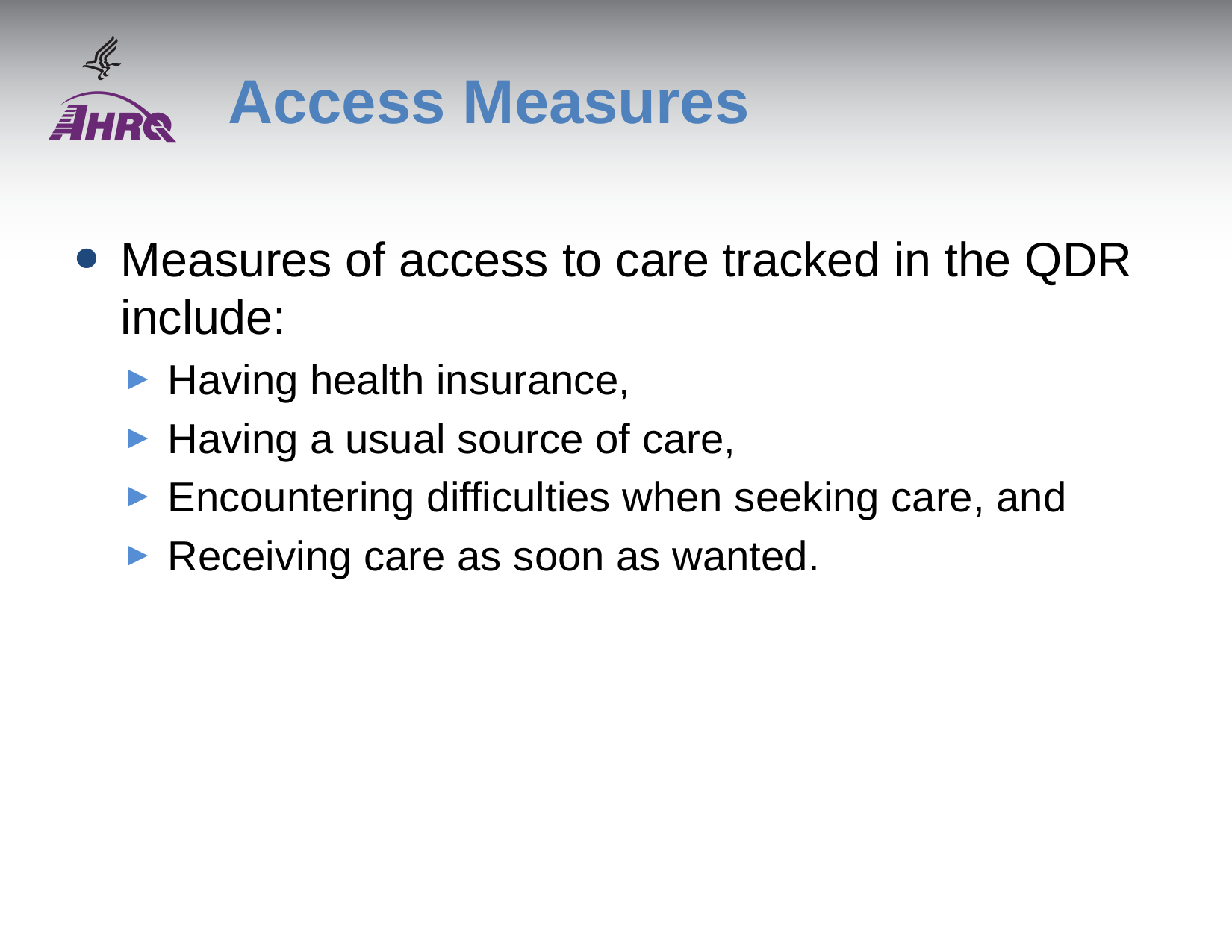

# Access Measures
Measures of access to care tracked in the QDR include:
Having health insurance,
Having a usual source of care,
Encountering difficulties when seeking care, and
Receiving care as soon as wanted.